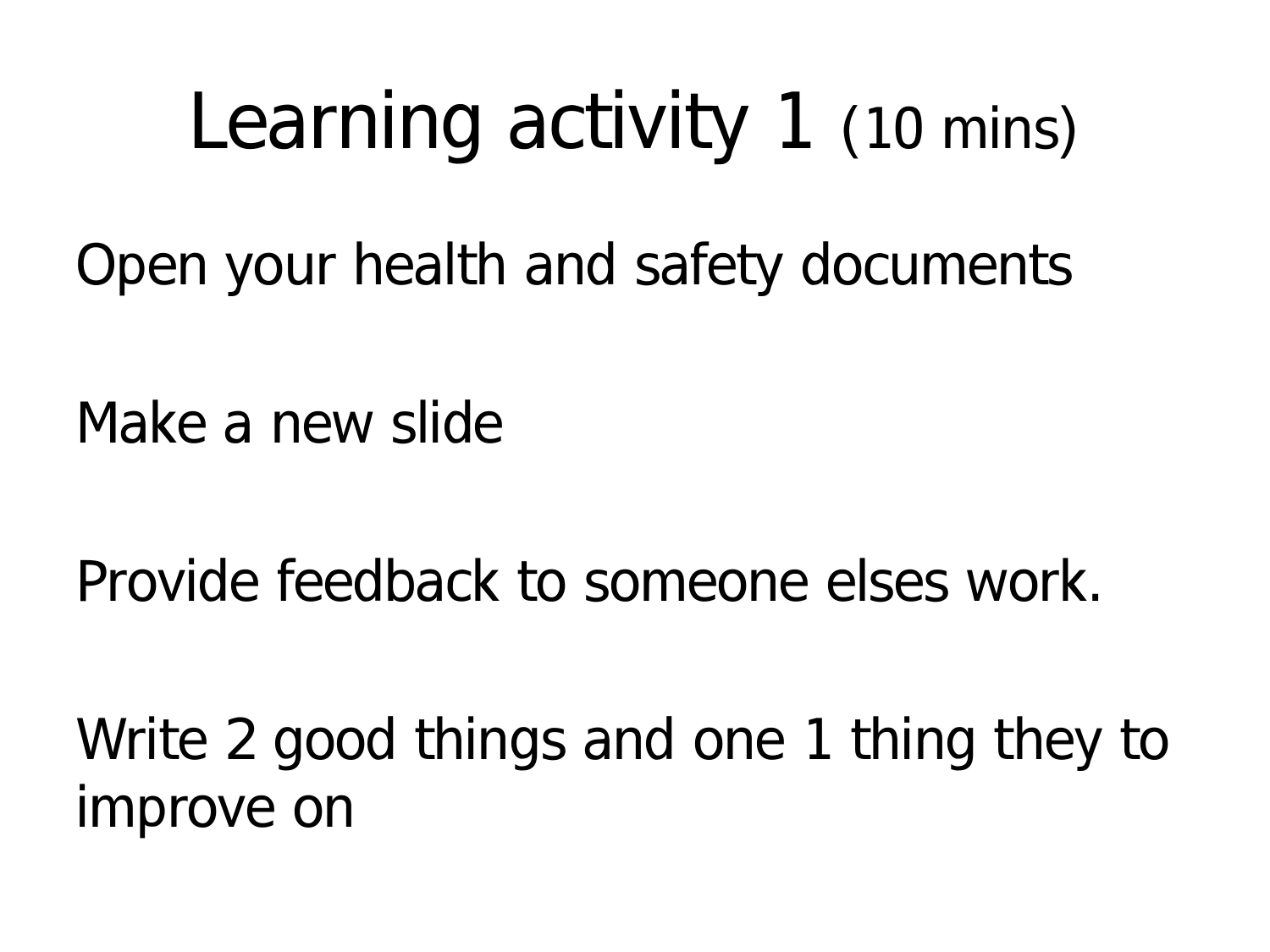

# Learning activity 1 (10 mins)
Open your health and safety documents

Make a new slide

Provide feedback to someone elses work.

Write 2 good things and one 1 thing they to improve on